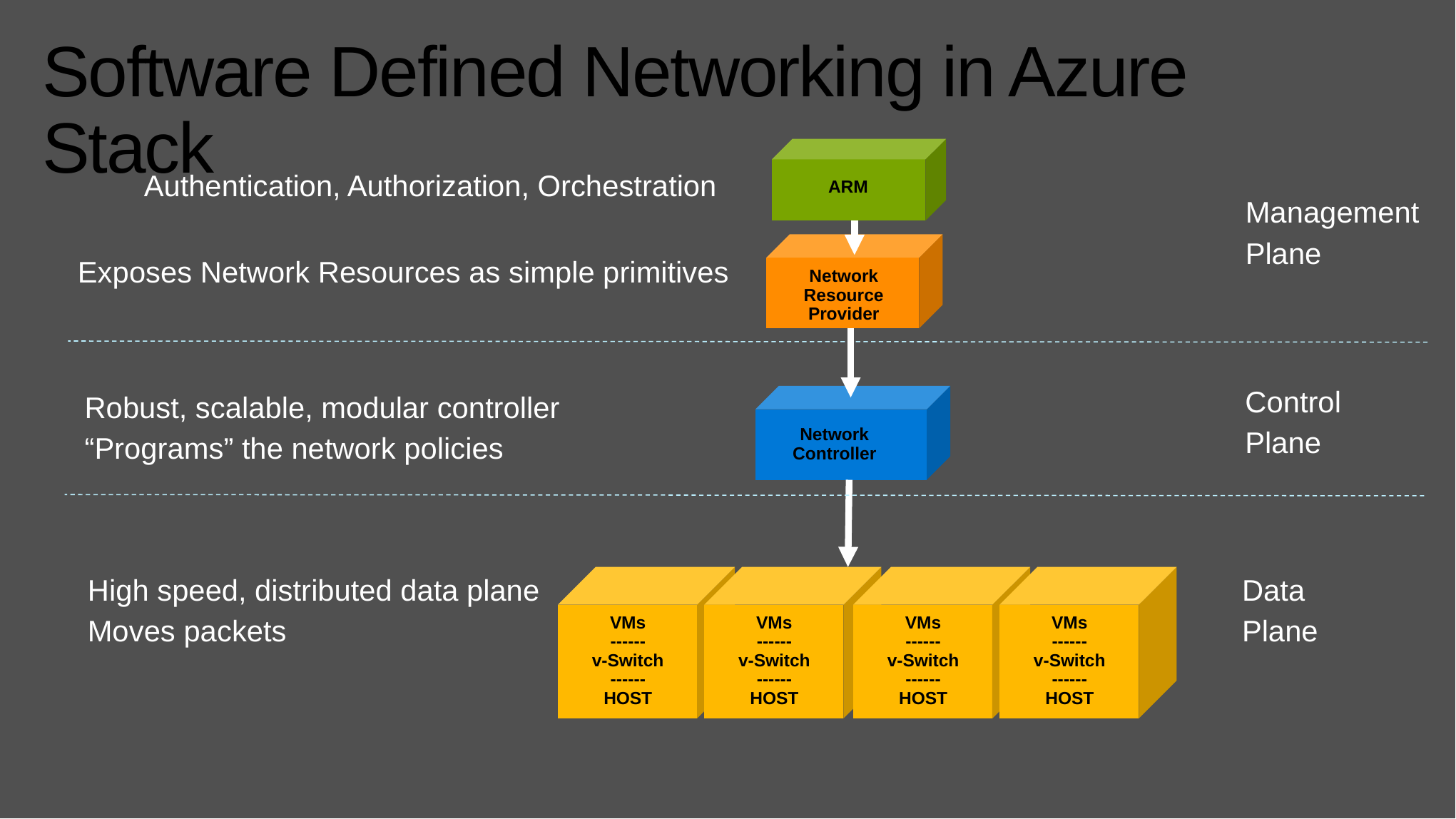

# Software Defined Networking in Azure Stack

ARM
Authentication, Authorization, Orchestration
Management
Plane

Network
Resource
Provider
Exposes Network Resources as simple primitives
Control
Plane
Robust, scalable, modular controller
“Programs” the network policies

Network Controller
High speed, distributed data plane
Moves packets
Data
Plane

VMs
------
v-Switch
------
HOST

VMs
------
v-Switch
------
HOST

VMs
------
v-Switch
------
HOST

VMs
------
v-Switch
------
HOST